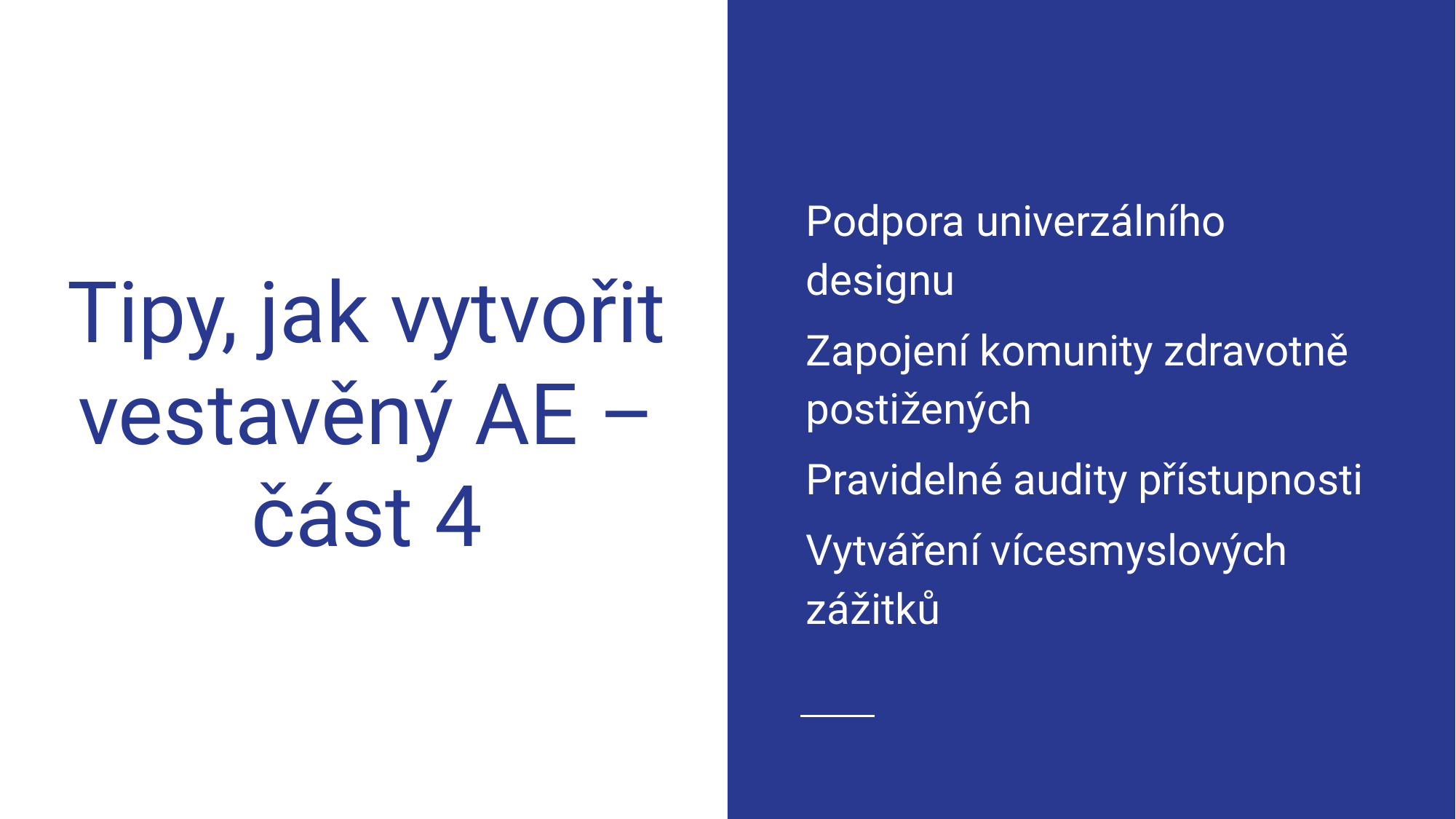

Podpora univerzálního designu
Zapojení komunity zdravotně postižených
Pravidelné audity přístupnosti
Vytváření vícesmyslových zážitků
# Tipy, jak vytvořit vestavěný AE – část 4